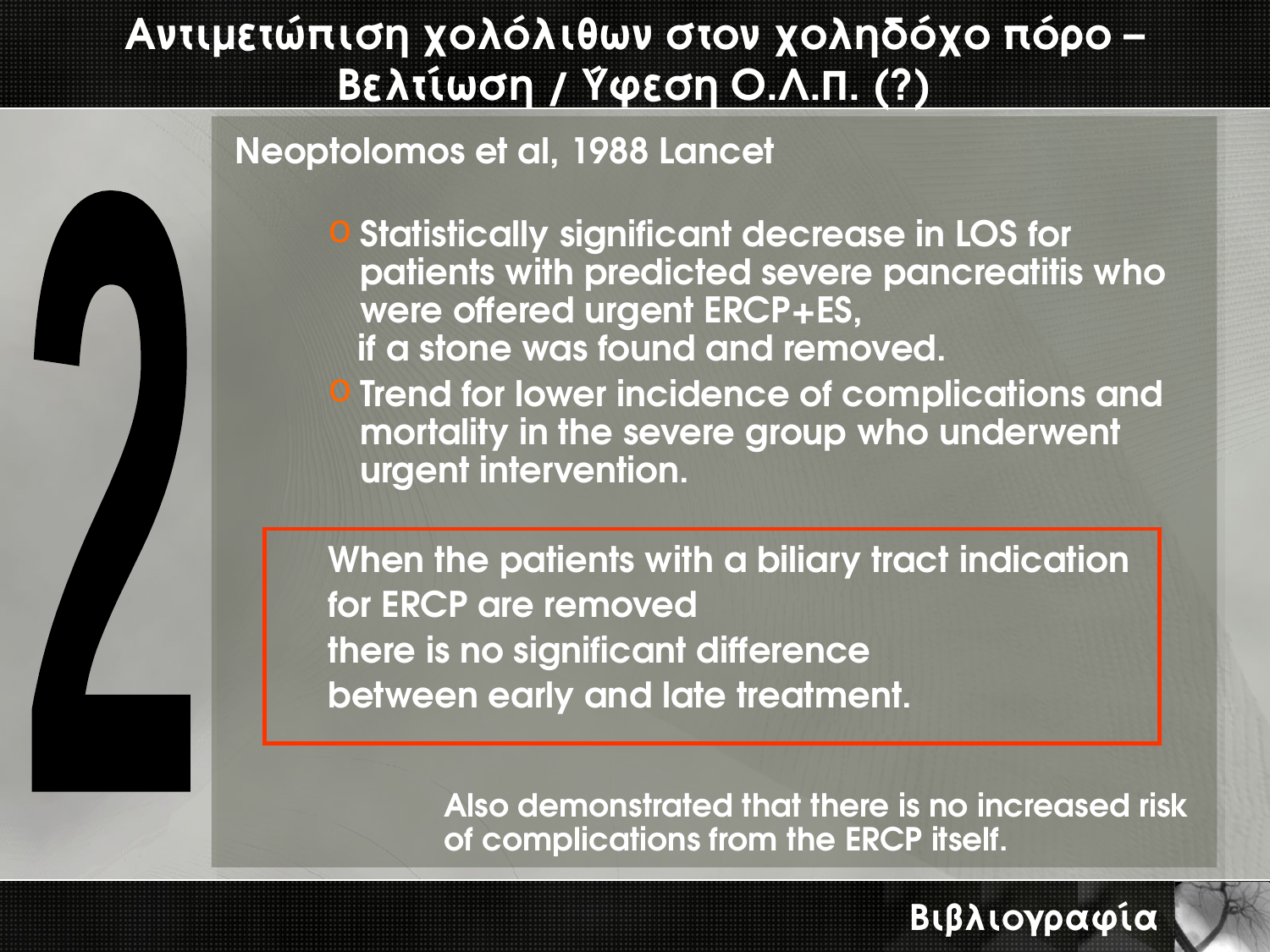

# Αντιμετώπιση χολόλιθων στον χοληδόχο πόρο – Βελτίωση / Ύφεση Ο.Λ.Π. (?)
Neoptolomos et al, 1988 Lancet

Statistically significant decrease in LOS for patients with predicted severe pancreatitis who were offered urgent ERCP+ES,
   if a stone was found and removed.
Trend for lower incidence of complications and mortality in the severe group who underwent urgent intervention.

When the patients with a biliary tract indication
for ERCP are removed
there is no significant difference
between early and late treatment.

             Also demonstrated that there is no increased risk
             of complications from the ERCP itself.
2

Βιβλιογραφία